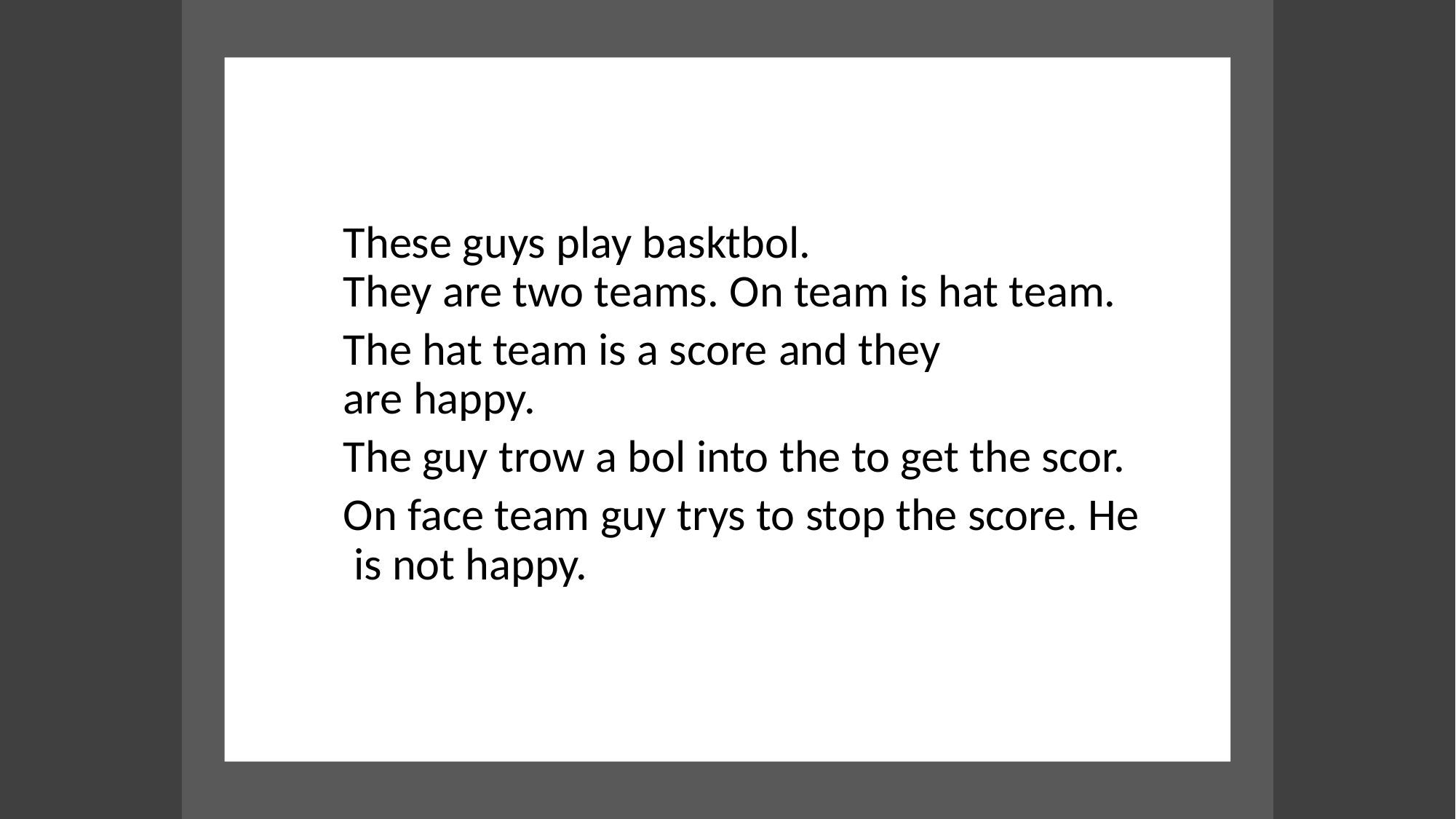

These guys play basktbol. They are two teams. On team is hat team.
The hat team is a score and they are happy.
The guy trow a bol into the to get the scor.
On face team guy trys to stop the score. He is not happy.